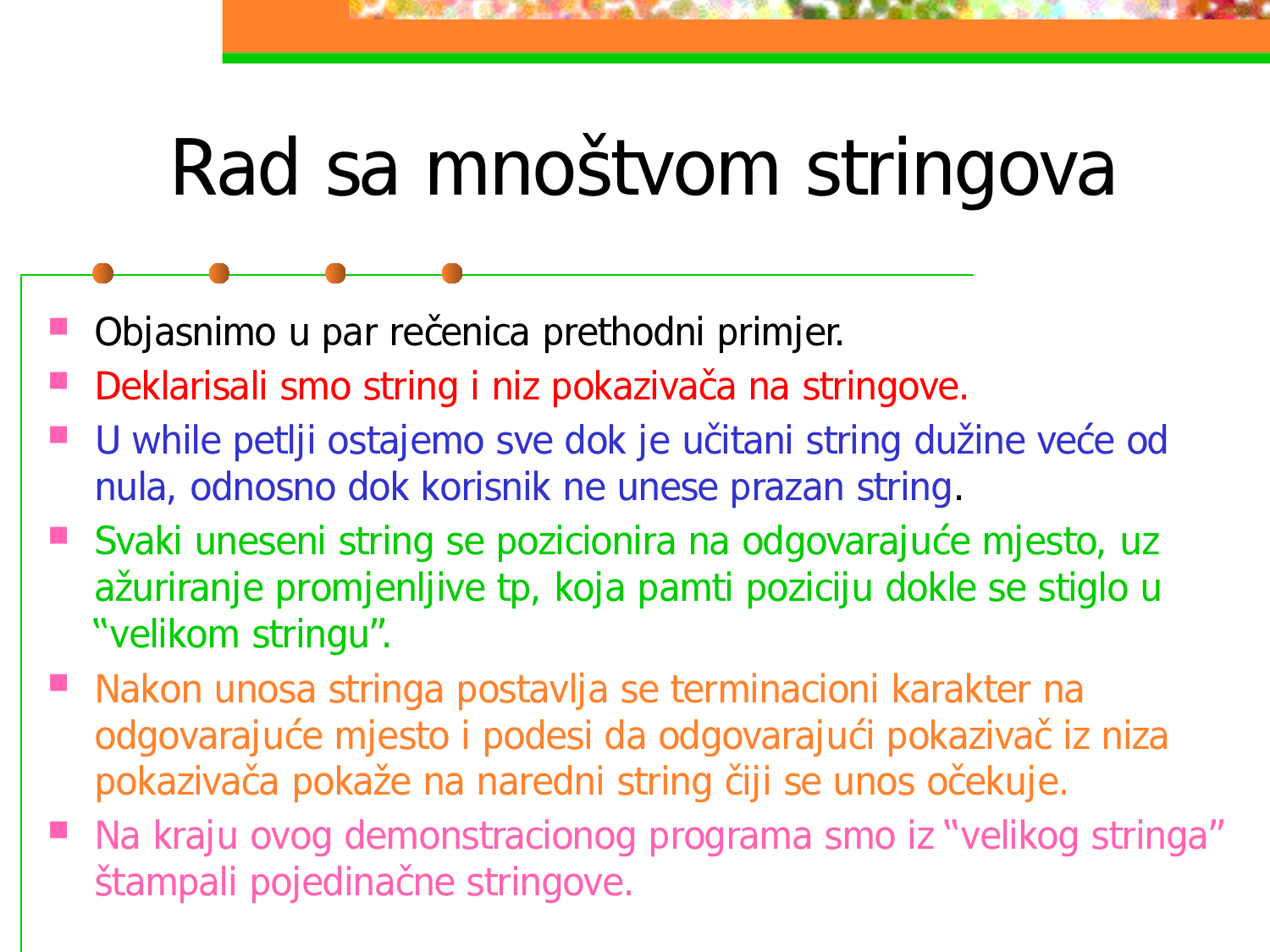

# Rad sa mnoštvom stringova
Objasnimo u par rečenica prethodni primjer.
Deklarisali smo string i niz pokazivača na stringove.
U while petlji ostajemo sve dok je učitani string dužine veće od nula, odnosno dok korisnik ne unese prazan string.
Svaki uneseni string se pozicionira na odgovarajuće mjesto, uz ažuriranje promjenljive tp, koja pamti poziciju dokle se stiglo u “velikom stringu”.
Nakon unosa stringa postavlja se terminacioni karakter na odgovarajuće mjesto i podesi da odgovarajući pokazivač iz niza pokazivača pokaže na naredni string čiji se unos očekuje.
Na kraju ovog demonstracionog programa smo iz “velikog stringa” štampali pojedinačne stringove.